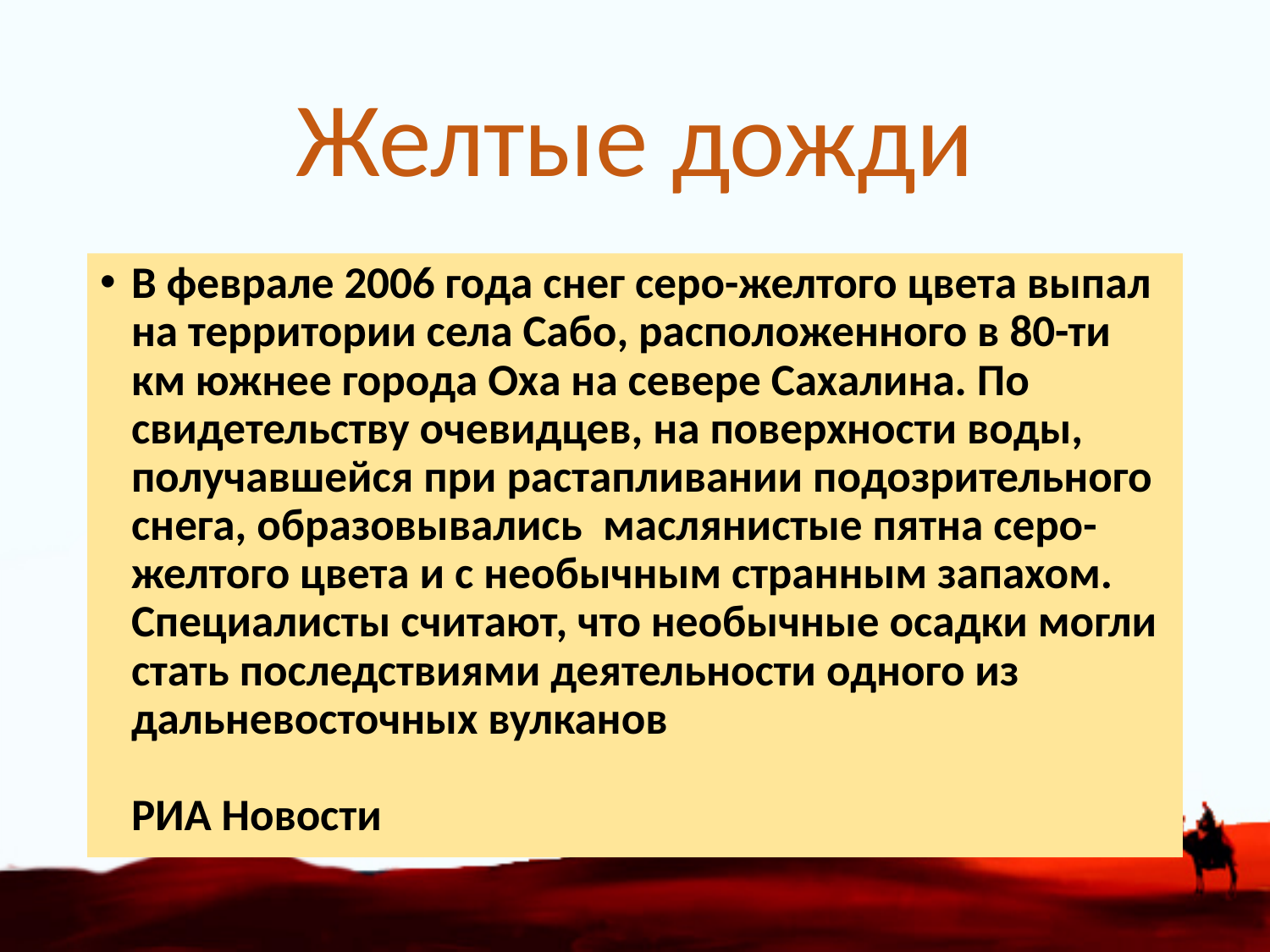

# Желтые дожди
В феврале 2006 года снег серо-желтого цвета выпал на территории села Сабо, расположенного в 80-ти км южнее города Оха на севере Сахалина. По свидетельству очевидцев, на поверхности воды, получавшейся при растапливании подозрительного снега, образовывались  маслянистые пятна серо-желтого цвета и с необычным странным запахом. Специалисты считают, что необычные осадки могли стать последствиями деятельности одного из дальневосточных вулканов
РИА Новости